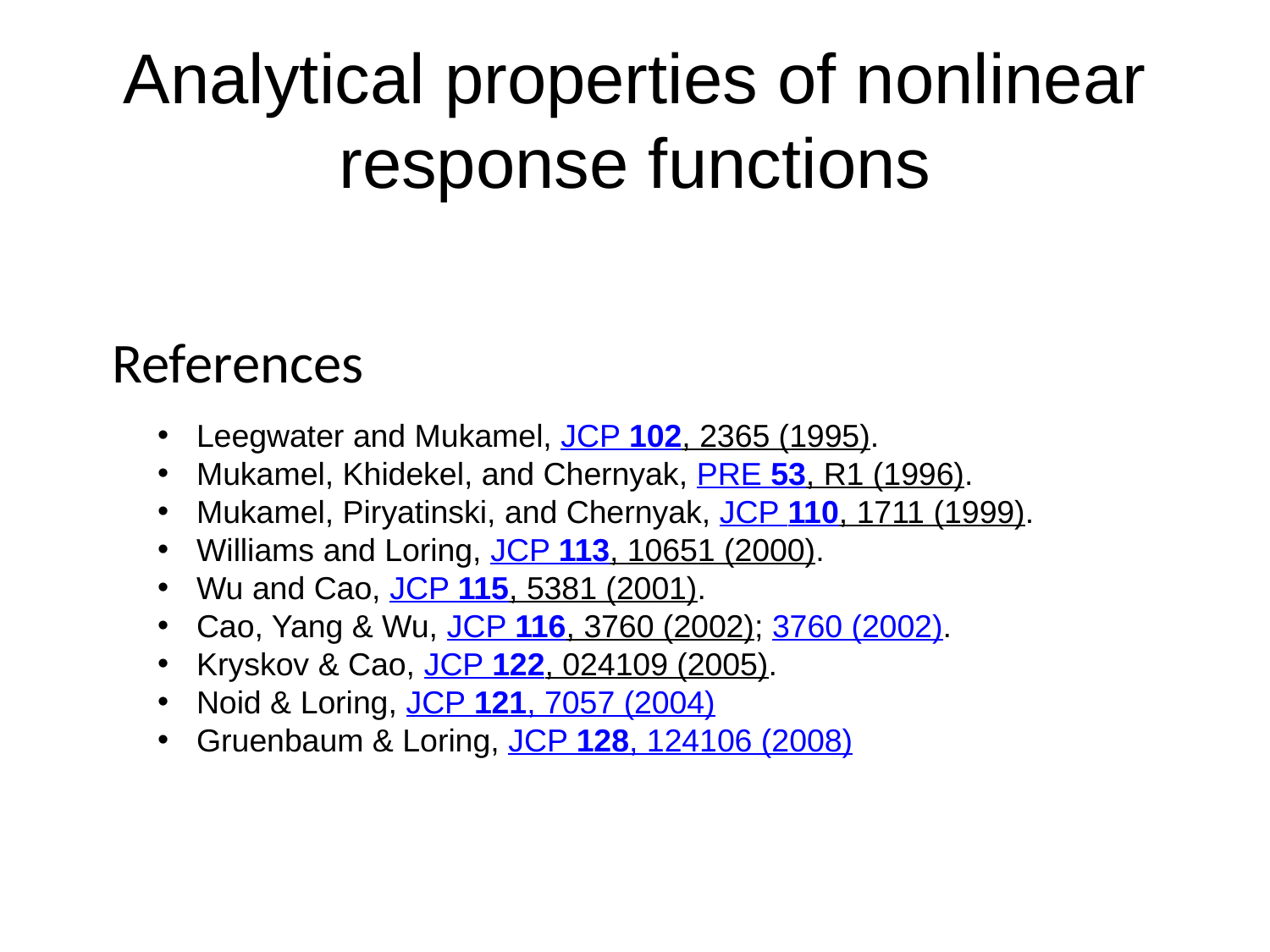

# Analytical properties of nonlinear response functions
References
 Leegwater and Mukamel, JCP 102, 2365 (1995).
 Mukamel, Khidekel, and Chernyak, PRE 53, R1 (1996).
 Mukamel, Piryatinski, and Chernyak, JCP 110, 1711 (1999).
 Williams and Loring, JCP 113, 10651 (2000).
 Wu and Cao, JCP 115, 5381 (2001).
 Cao, Yang & Wu, JCP 116, 3760 (2002); 3760 (2002).
 Kryskov & Cao, JCP 122, 024109 (2005).
 Noid & Loring, JCP 121, 7057 (2004)
 Gruenbaum & Loring, JCP 128, 124106 (2008)